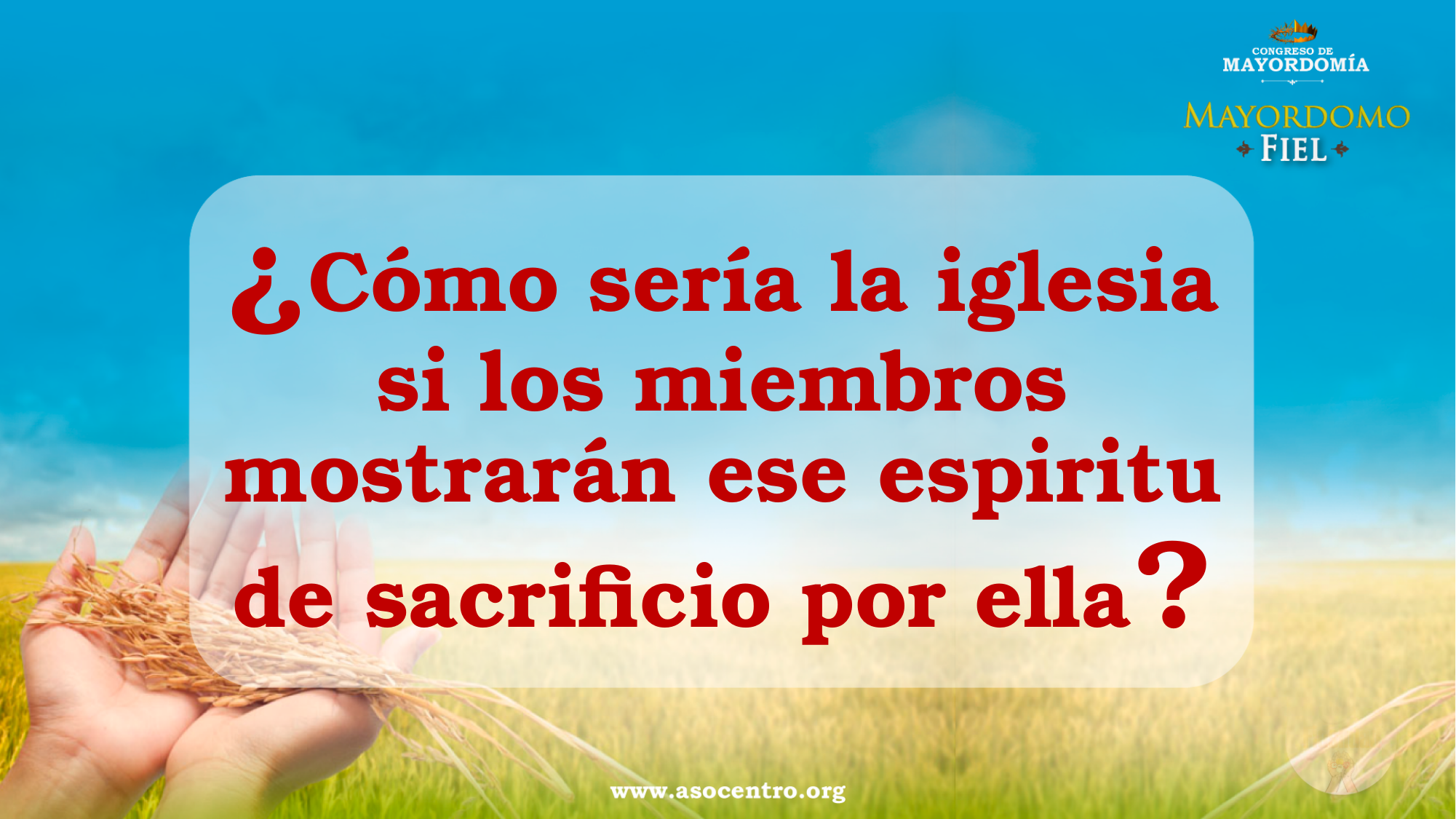

¿Cómo sería la iglesia si los miembros mostrarán ese espiritu de sacrificio por ella?